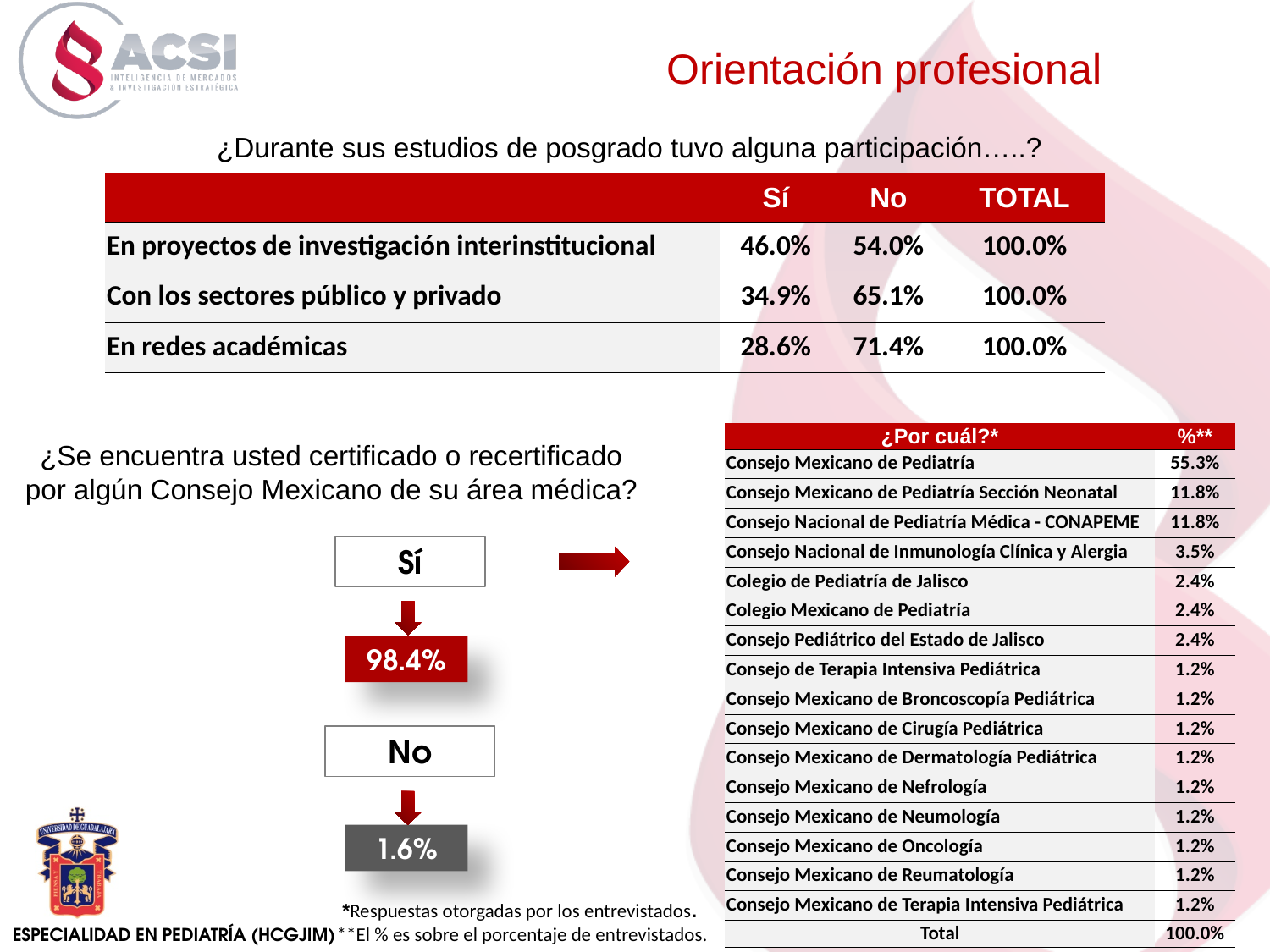

Orientación profesional
¿Durante sus estudios de posgrado tuvo alguna participación…..?
|  | Sí | No | TOTAL |
| --- | --- | --- | --- |
| En proyectos de investigación interinstitucional | 46.0% | 54.0% | 100.0% |
| Con los sectores público y privado | 34.9% | 65.1% | 100.0% |
| En redes académicas | 28.6% | 71.4% | 100.0% |
| ¿Por cuál?\* | %\*\* |
| --- | --- |
| Consejo Mexicano de Pediatría | 55.3% |
| Consejo Mexicano de Pediatría Sección Neonatal | 11.8% |
| Consejo Nacional de Pediatría Médica - CONAPEME | 11.8% |
| Consejo Nacional de Inmunología Clínica y Alergia | 3.5% |
| Colegio de Pediatría de Jalisco | 2.4% |
| Colegio Mexicano de Pediatría | 2.4% |
| Consejo Pediátrico del Estado de Jalisco | 2.4% |
| Consejo de Terapia Intensiva Pediátrica | 1.2% |
| Consejo Mexicano de Broncoscopía Pediátrica | 1.2% |
| Consejo Mexicano de Cirugía Pediátrica | 1.2% |
| Consejo Mexicano de Dermatología Pediátrica | 1.2% |
| Consejo Mexicano de Nefrología | 1.2% |
| Consejo Mexicano de Neumología | 1.2% |
| Consejo Mexicano de Oncología | 1.2% |
| Consejo Mexicano de Reumatología | 1.2% |
| Consejo Mexicano de Terapia Intensiva Pediátrica | 1.2% |
| Total | 100.0% |
¿Se encuentra usted certificado o recertificado por algún Consejo Mexicano de su área médica?
Sí

98.4%
No

1.6%
*Respuestas otorgadas por los entrevistados.
**El % es sobre el porcentaje de entrevistados.